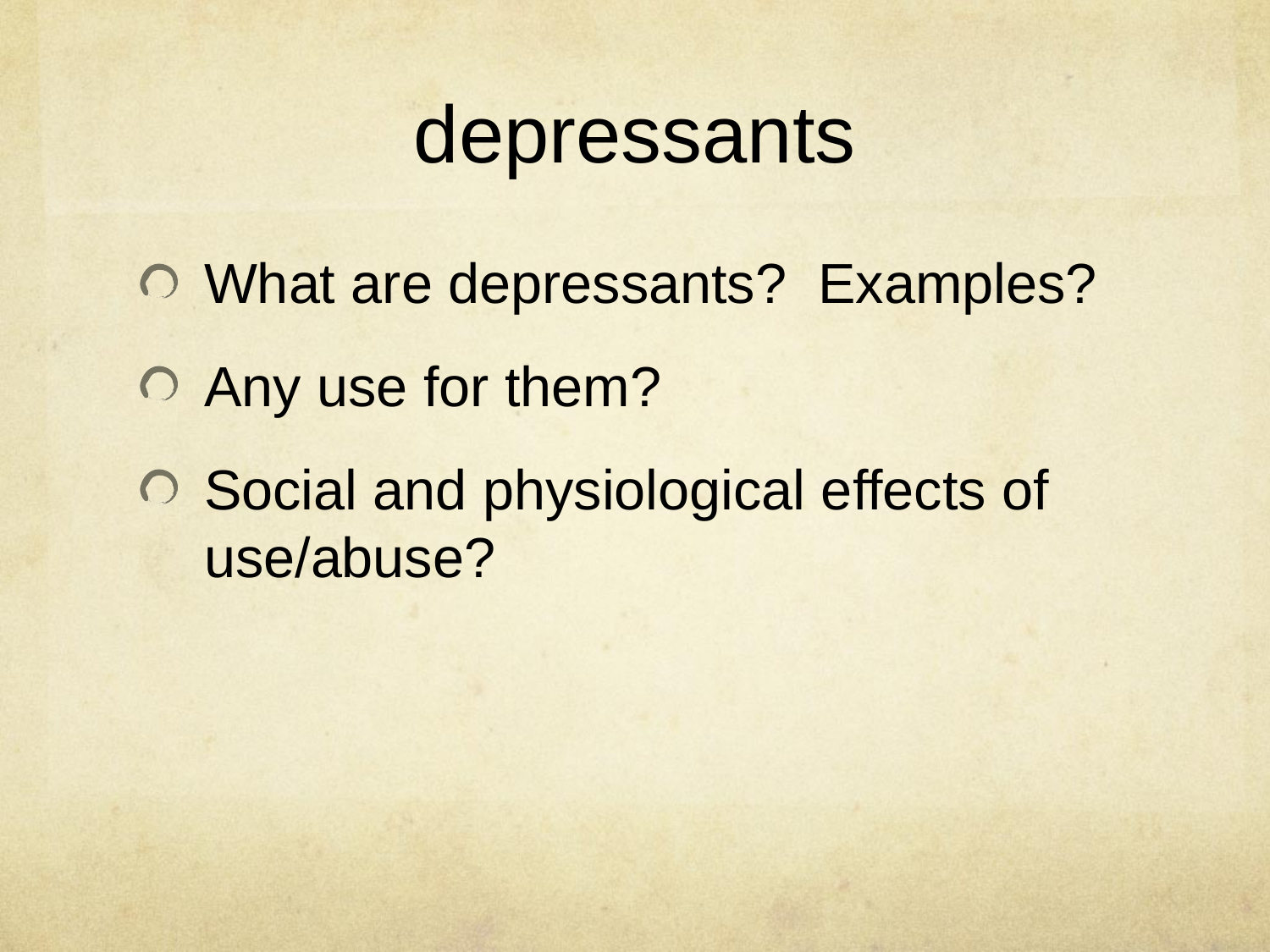

# depressants
What are depressants?  Examples?
Any use for them?
Social and physiological effects of use/abuse?